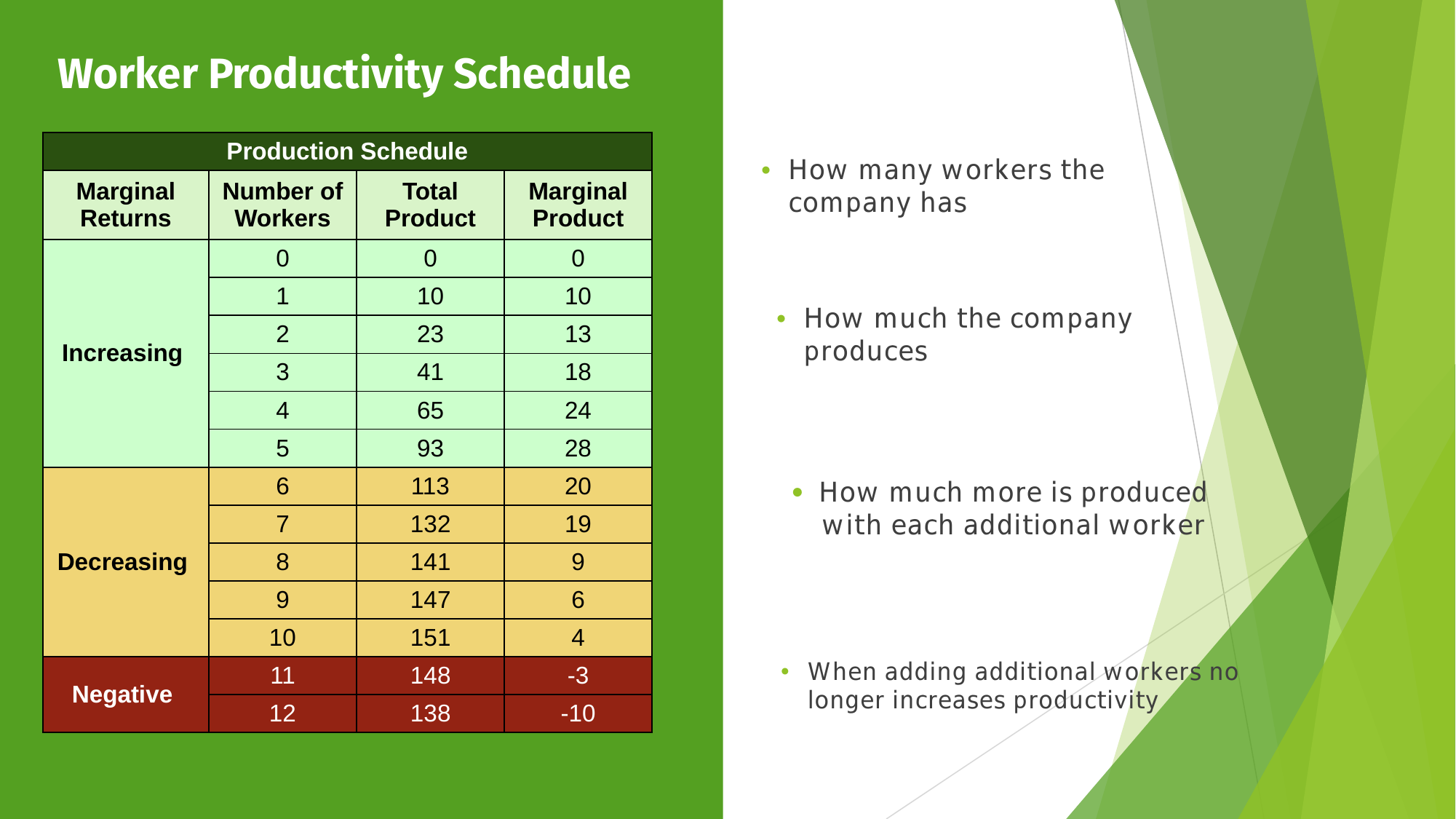

# Worker Productivity Schedule
| Production Schedule |  |  |  |
| --- | --- | --- | --- |
| Marginal Returns | Number of Workers | Total Product | Marginal Product |
| Increasing | 0 | 0 | 0 |
|  | 1 | 10 | 10 |
|  | 2 | 23 | 13 |
|  | 3 | 41 | 18 |
|  | 4 | 65 | 24 |
|  | 5 | 93 | 28 |
| Decreasing | 6 | 113 | 20 |
|  | 7 | 132 | 19 |
|  | 8 | 141 | 9 |
|  | 9 | 147 | 6 |
|  | 10 | 151 | 4 |
| Negative | 11 | 148 | -3 |
|  | 12 | 138 | -10 |
How many workers the company has
How much the company produces
How much more is produced with each additional worker
When adding additional workers no longer increases productivity